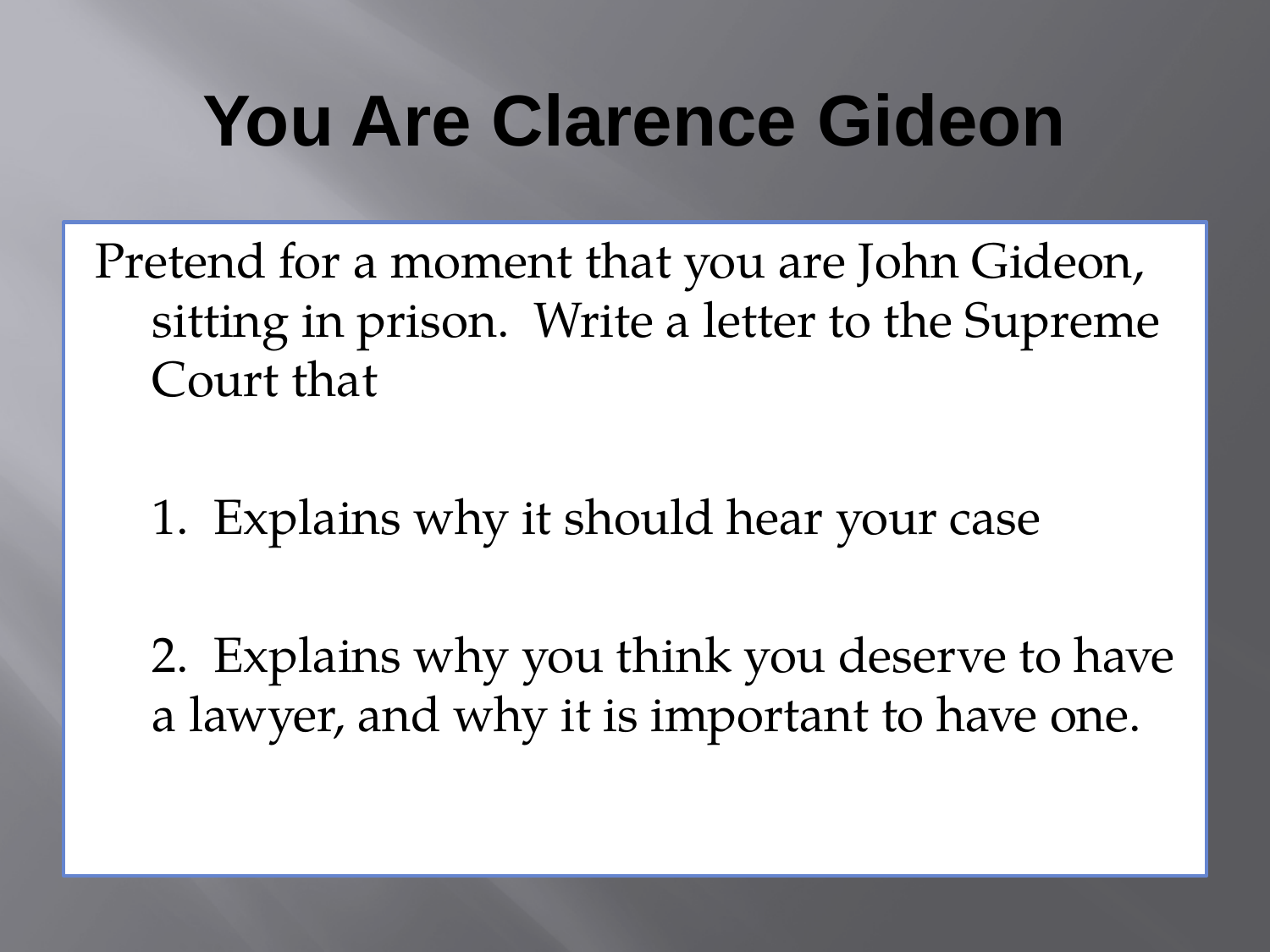

# You Are Clarence Gideon
Pretend for a moment that you are John Gideon, sitting in prison.  Write a letter to the Supreme Court that

	1.  Explains why it should hear your case

	2.  Explains why you think you deserve to have a lawyer, and why it is important to have one.